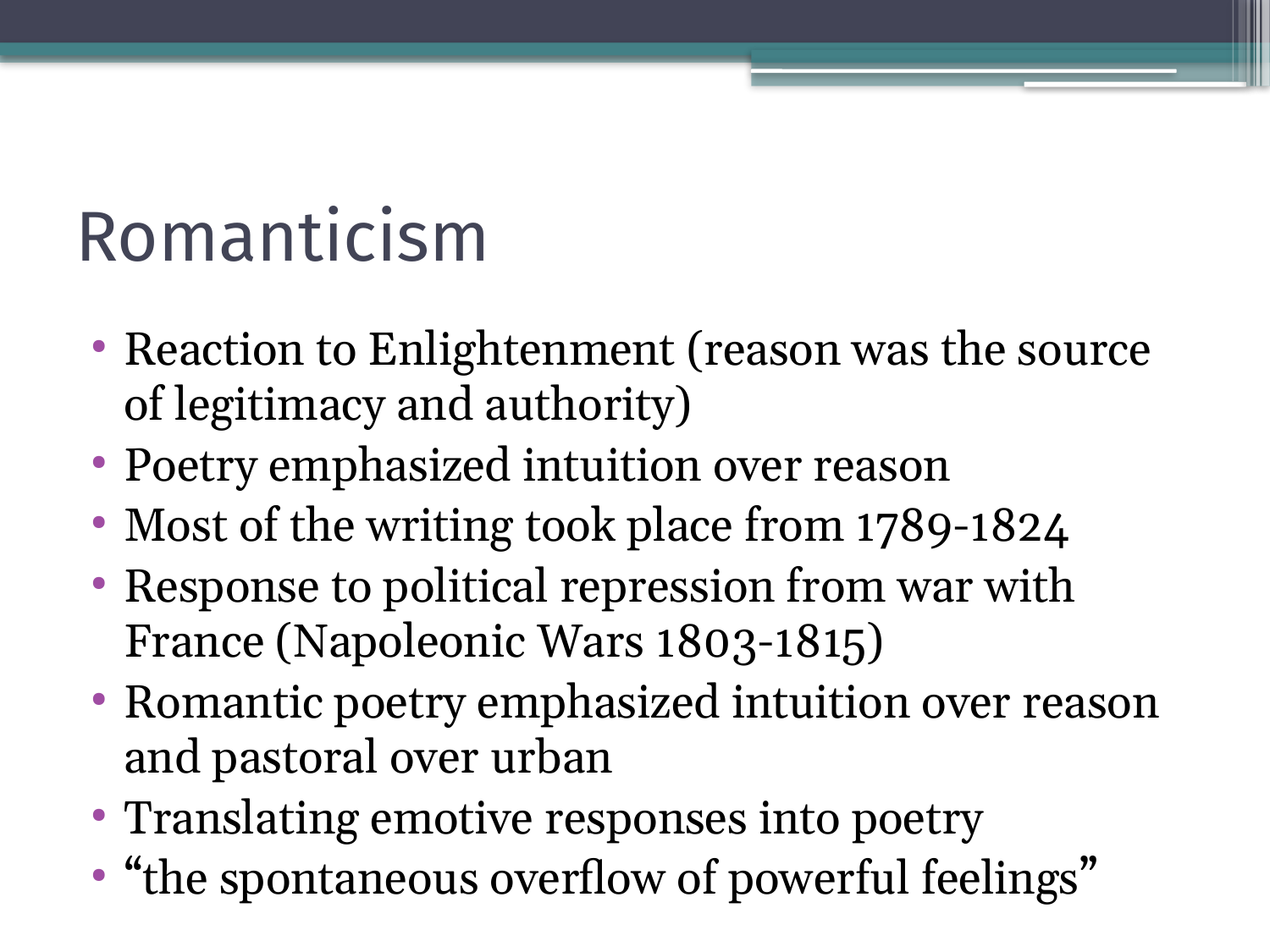

# Romanticism
Reaction to Enlightenment (reason was the source of legitimacy and authority)
Poetry emphasized intuition over reason
Most of the writing took place from 1789-1824
Response to political repression from war with France (Napoleonic Wars 1803-1815)
Romantic poetry emphasized intuition over reason and pastoral over urban
Translating emotive responses into poetry
“the spontaneous overflow of powerful feelings”